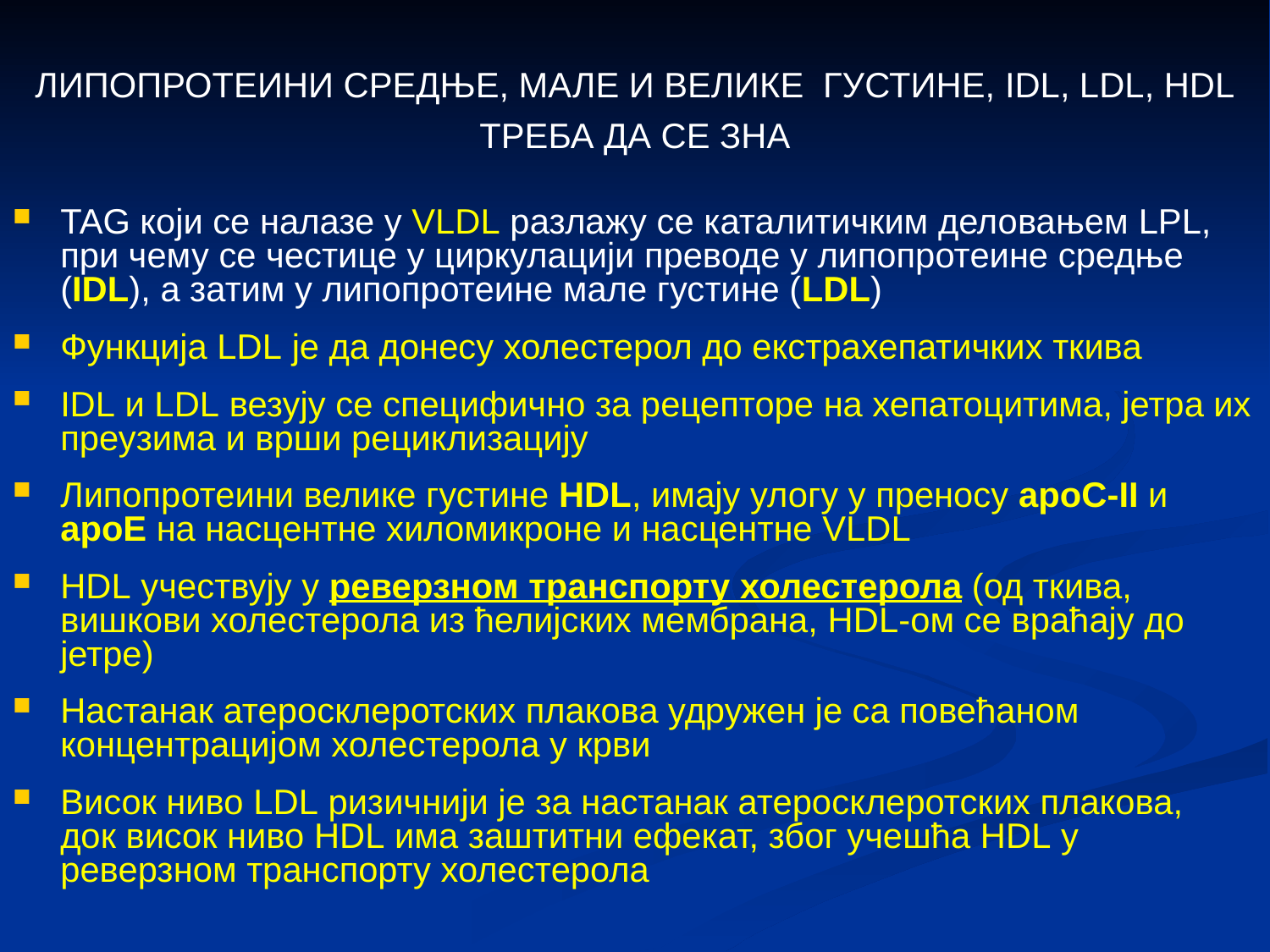

# ЛИПОПРОТЕИНИ СРЕДЊЕ, МАЛЕ И ВЕЛИКЕ  ГУСТИНЕ, IDL, LDL, HDL ТРЕБА ДА СЕ ЗНА
TAG који се налазе у VLDL разлажу се каталитичким деловањем LPL, при чему се честице у циркулацији преводе у липопротеине средње (IDL), а затим у липопротеине мале густине (LDL)

Функција LDL је да донесу холестерол до екстрахепатичких ткива

IDL и LDL везују се специфично за рецепторе на хепатоцитима, јетра их преузима и врши рециклизацију

Липопротеини велике густине HDL, имају улогу у преносу apoC-II и apoE на насцентне хиломикроне и насцентне VLDL

HDL учествују у реверзном транспорту холестерола (од ткива, вишкови холестерола из ћелијских мембрана, HDL-ом се враћају до јетре)

Настанак атеросклеротских плакова удружен је са повећаном концентрацијом холестерола у крви

Висок ниво LDL ризичнији је за настанак атеросклеротских плакова,  док висок ниво HDL има заштитни ефекат, због учешћа HDL у реверзном транспорту холестерола